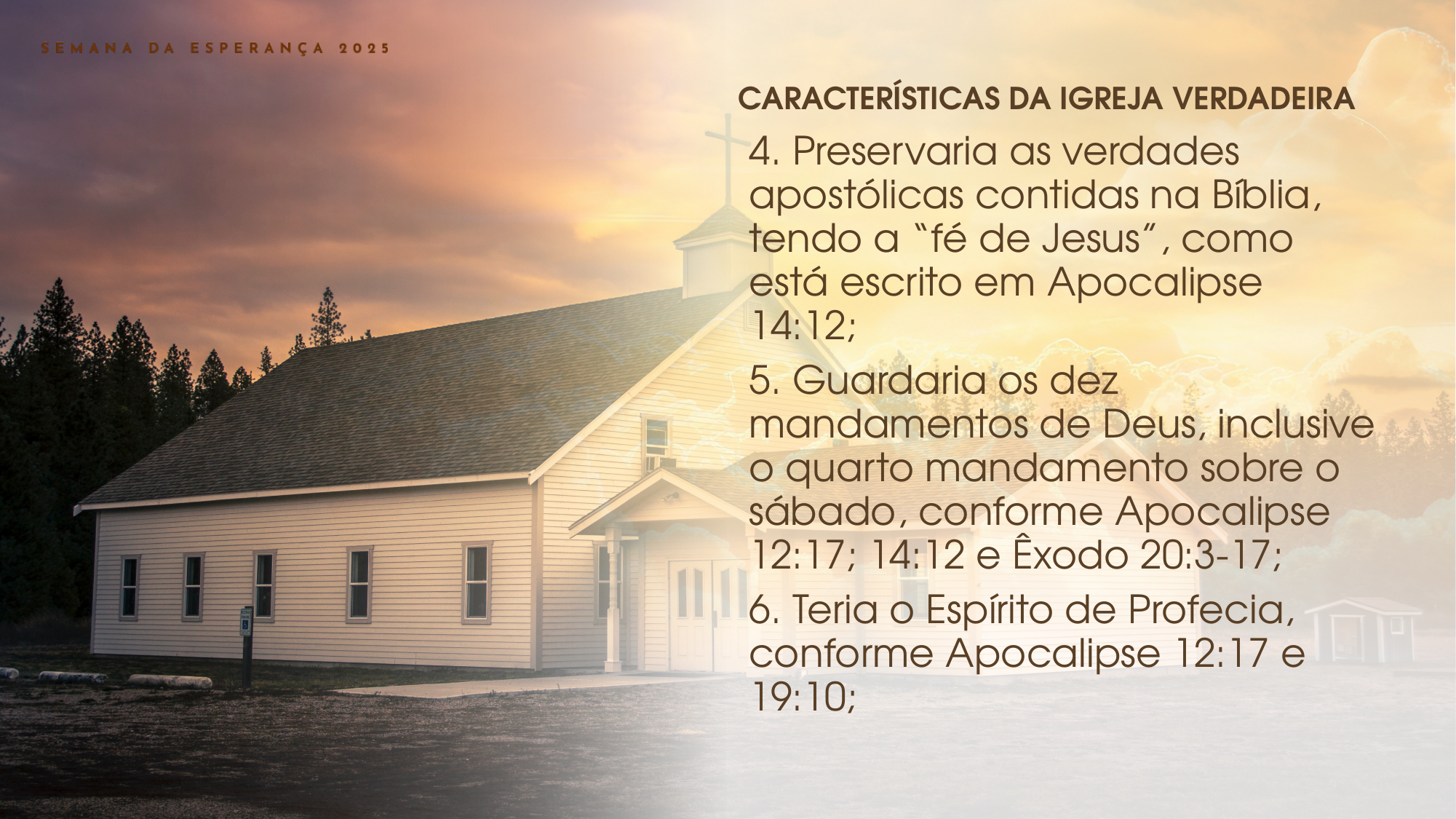

CARACTERÍSTICAS DA IGREJA VERDADEIRA
4. Preservaria as verdades apostólicas contidas na Bíblia, tendo a “fé de Jesus”, como está escrito em Apocalipse 14:12;
5. Guardaria os dez mandamentos de Deus, inclusive o quarto mandamento sobre o sábado, conforme Apocalipse 12:17; 14:12 e Êxodo 20:3-17;
6. Teria o Espírito de Profecia, conforme Apocalipse 12:17 e 19:10;